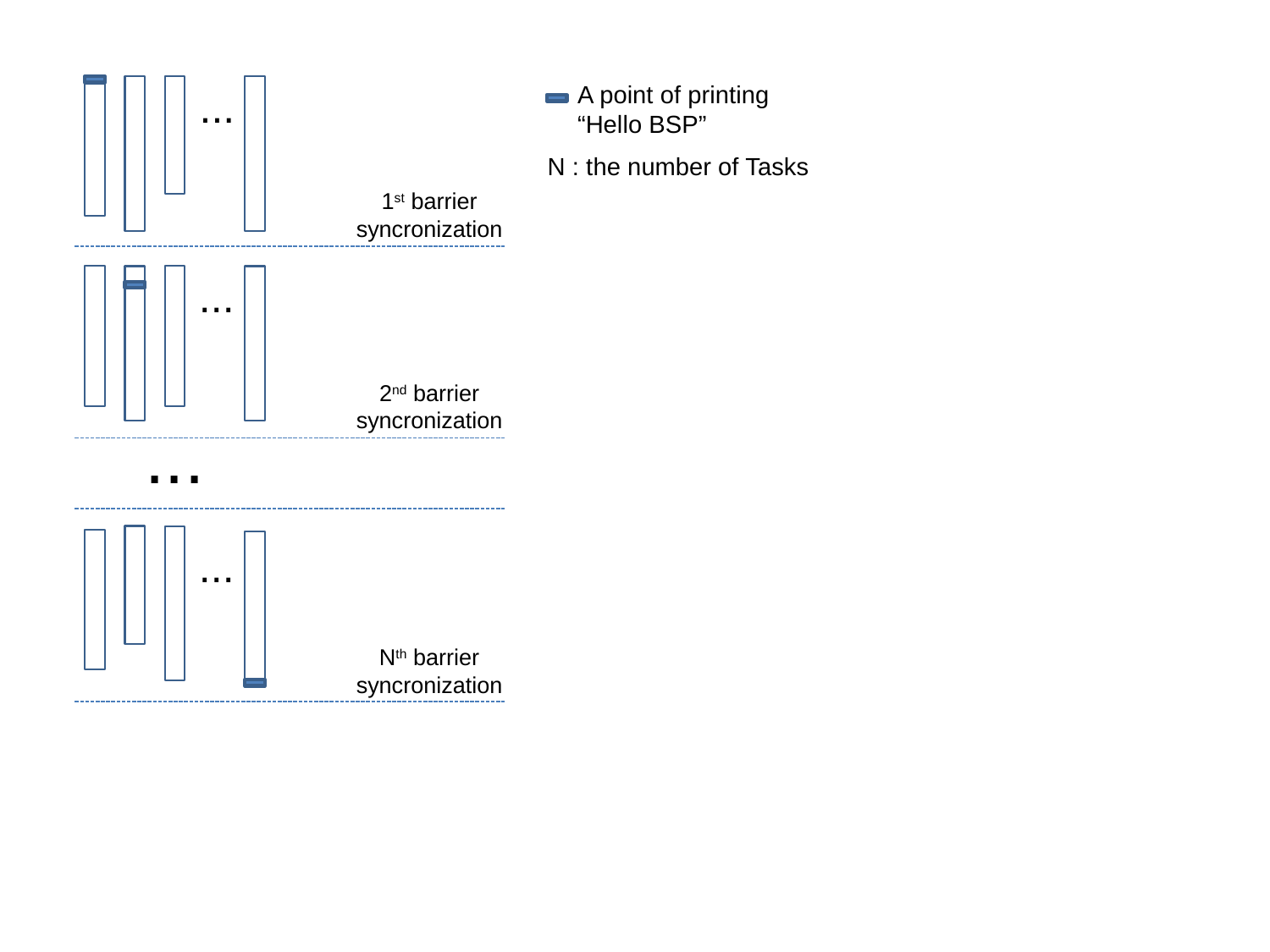

A point of printing  “Hello BSP”
...

N : the number of Tasks
1st barrier syncronization

...

2nd barrier syncronization
...

...
Nth barrier syncronization